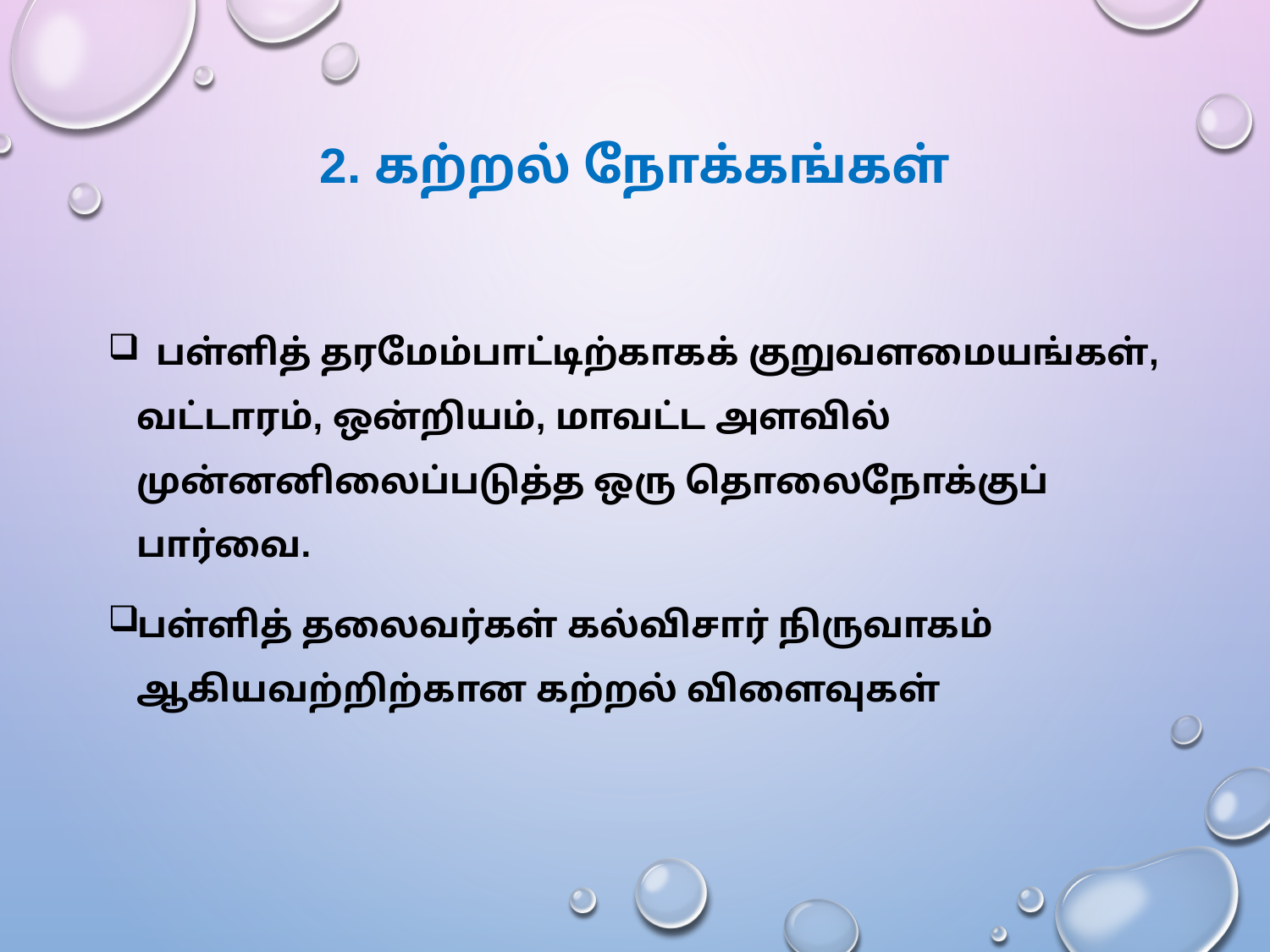

# 2. கற்றல் நோக்கங்கள்

  பள்ளித் தரமேம்பாட்டிற்காகக் குறுவளமையங்கள், வட்டாரம், ஒன்றியம், மாவட்ட அளவில் முன்னனிலைப்படுத்த ஒரு தொலைநோக்குப் பார்வை.
பள்ளித் தலைவர்கள் கல்விசார் நிருவாகம் ஆகியவற்றிற்கான கற்றல் விளைவுகள்